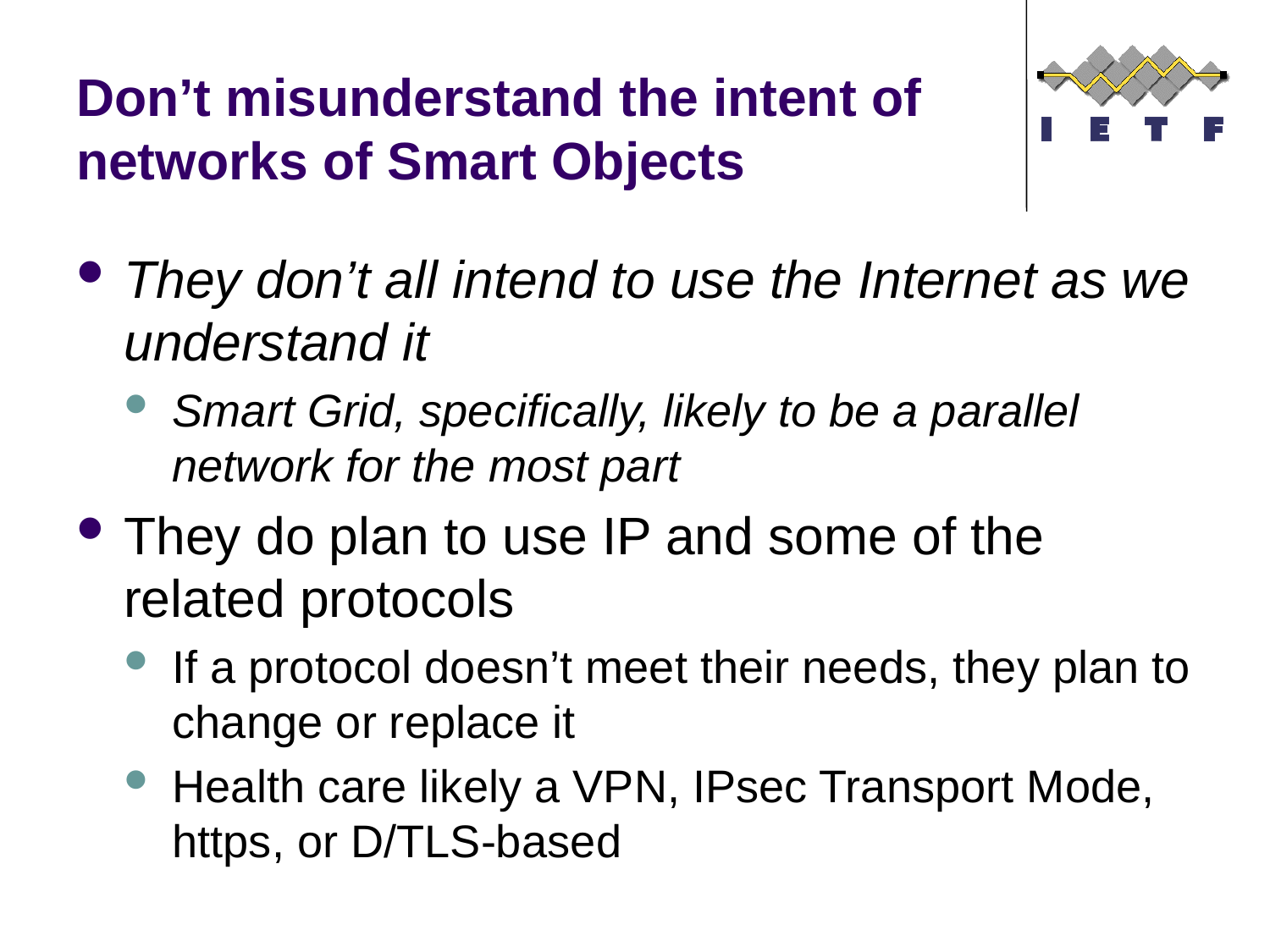

# Don’t misunderstand the intent of networks of Smart Objects
They don’t all intend to use the Internet as we understand it
Smart Grid, specifically, likely to be a parallel network for the most part
They do plan to use IP and some of the related protocols
If a protocol doesn’t meet their needs, they plan to change or replace it
Health care likely a VPN, IPsec Transport Mode, https, or D/TLS-based